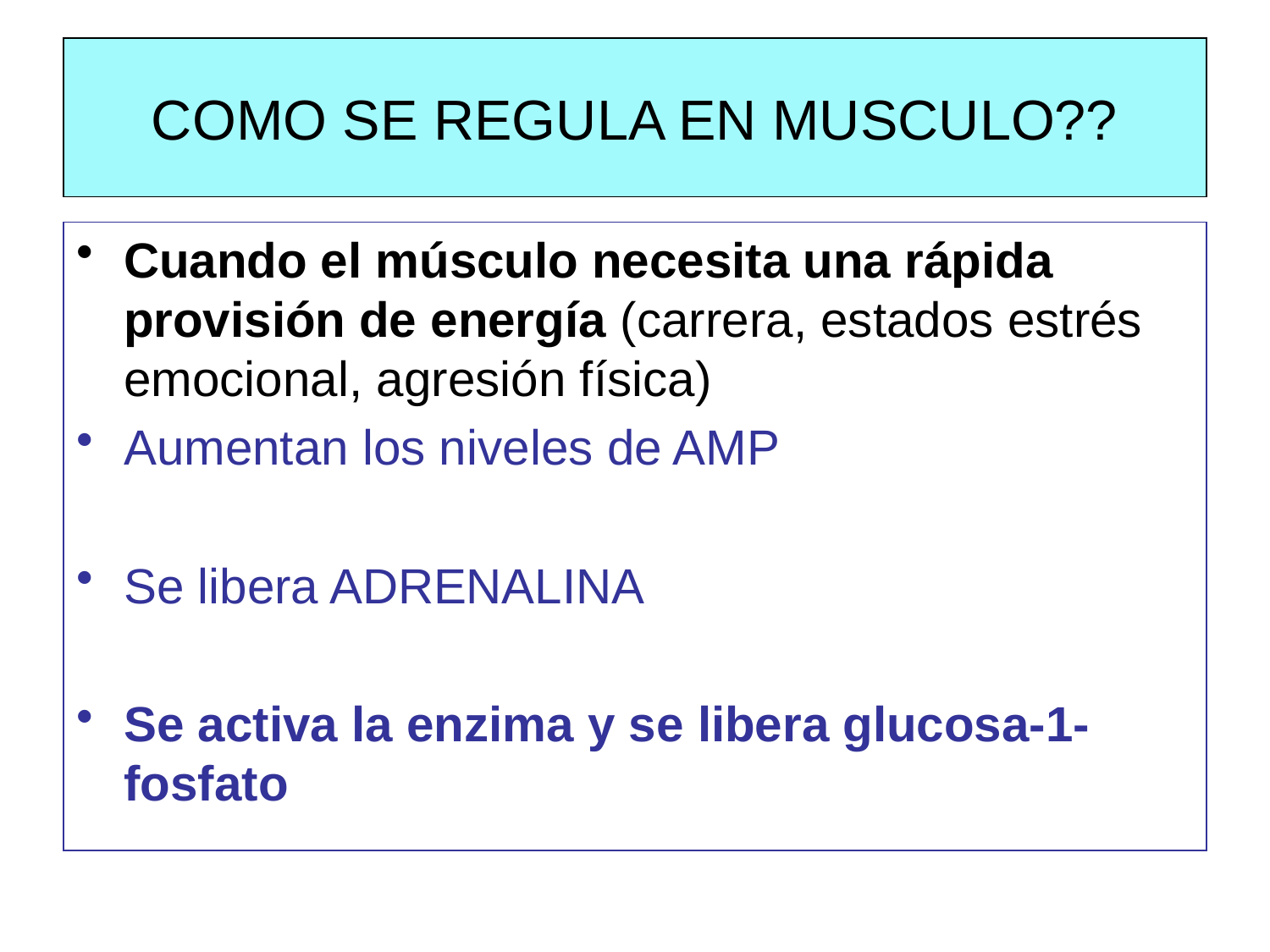

# COMO SE REGULA EN MUSCULO??
Cuando el músculo necesita una rápida provisión de energía (carrera, estados estrés emocional, agresión física)
Aumentan los niveles de AMP

Se libera ADRENALINA

Se activa la enzima y se libera glucosa-1-fosfato